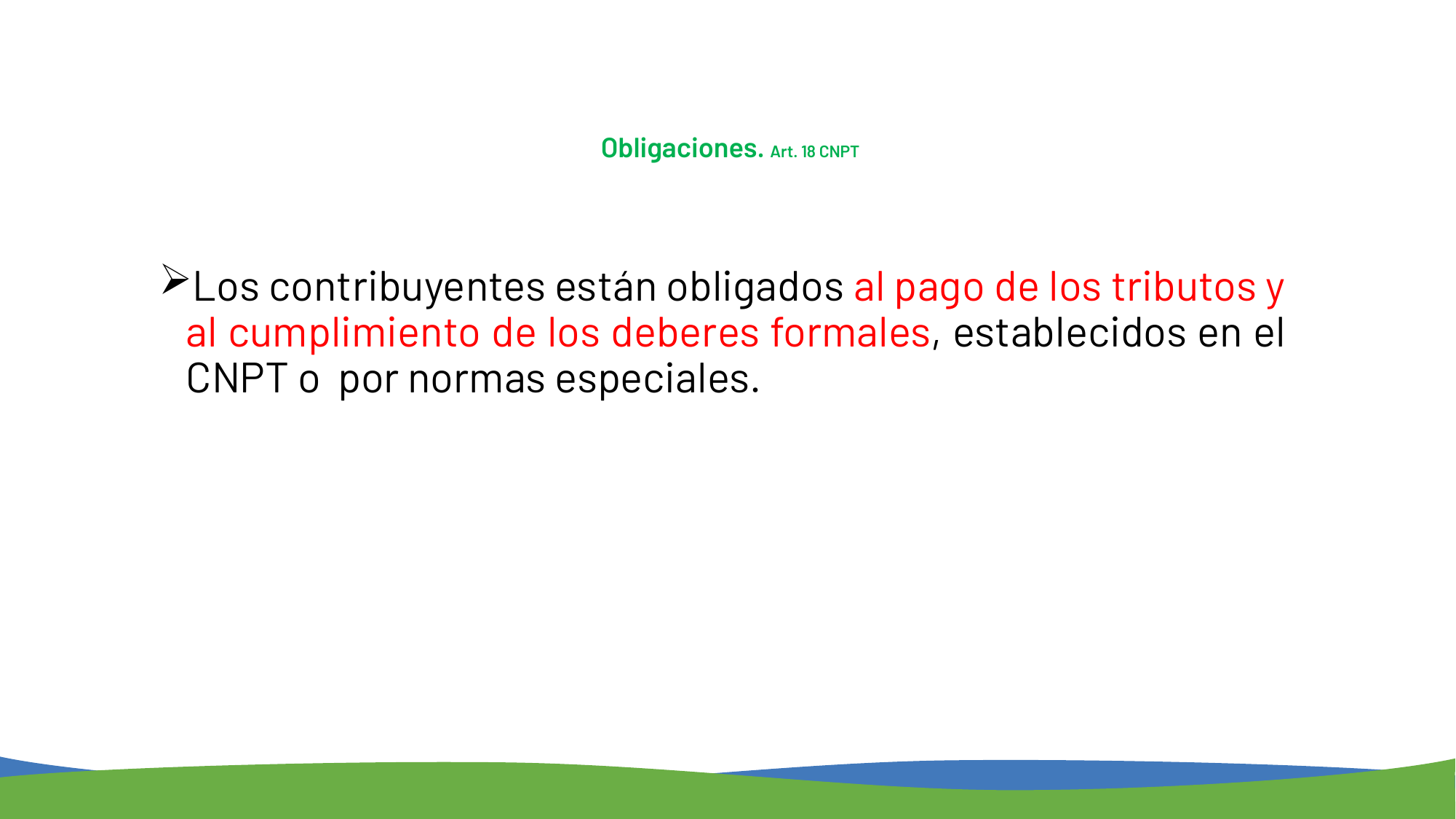

Obligaciones. Art. 18 CNPT

Los contribuyentes están obligados al pago de los tributos y al cumplimiento de los deberes formales, establecidos en el CNPT o  por normas especiales.